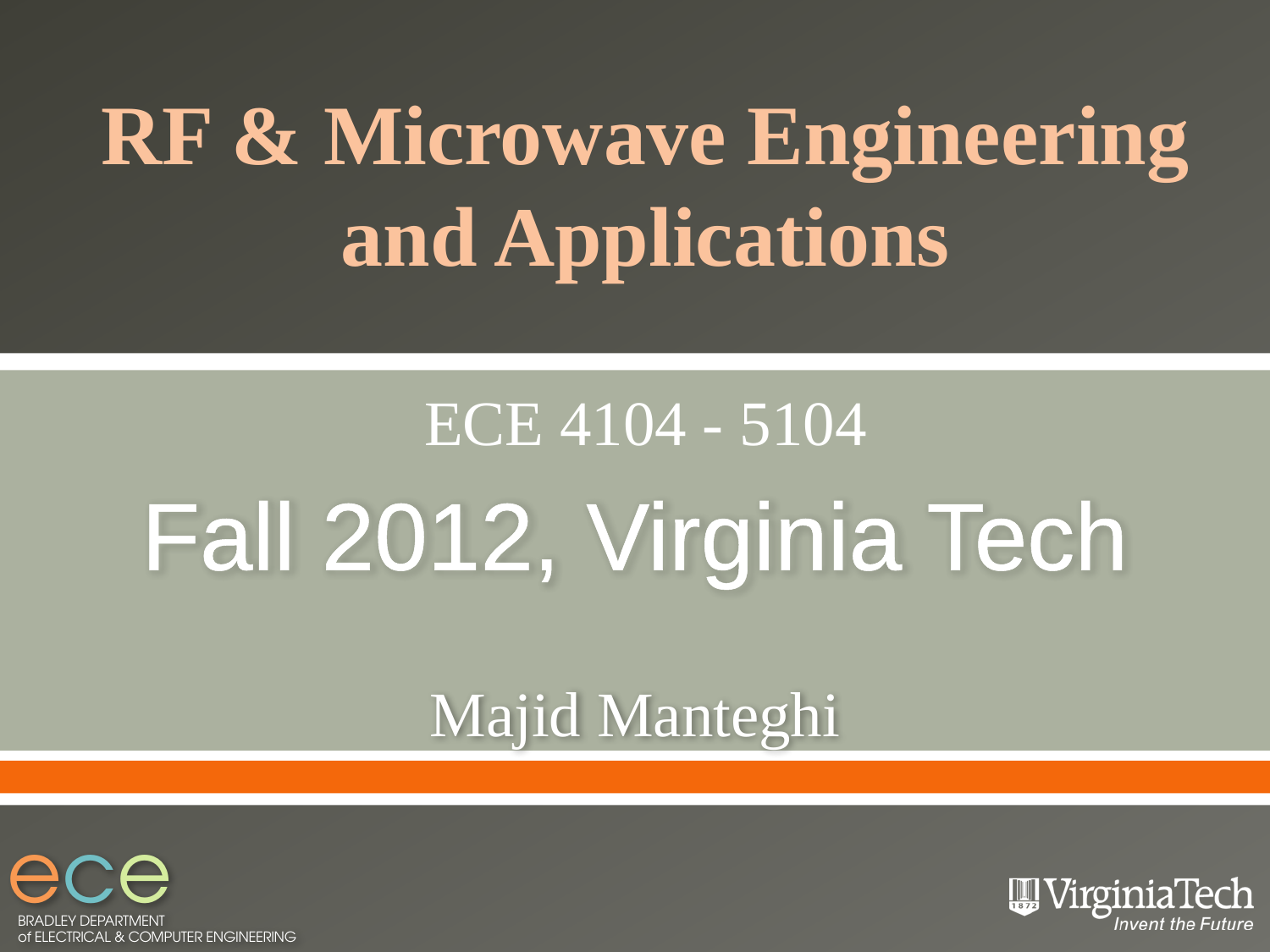

RF & Microwave Engineering and Applications

ECE 4104 - 5104
# Fall 2012, Virginia Tech
Majid Manteghi